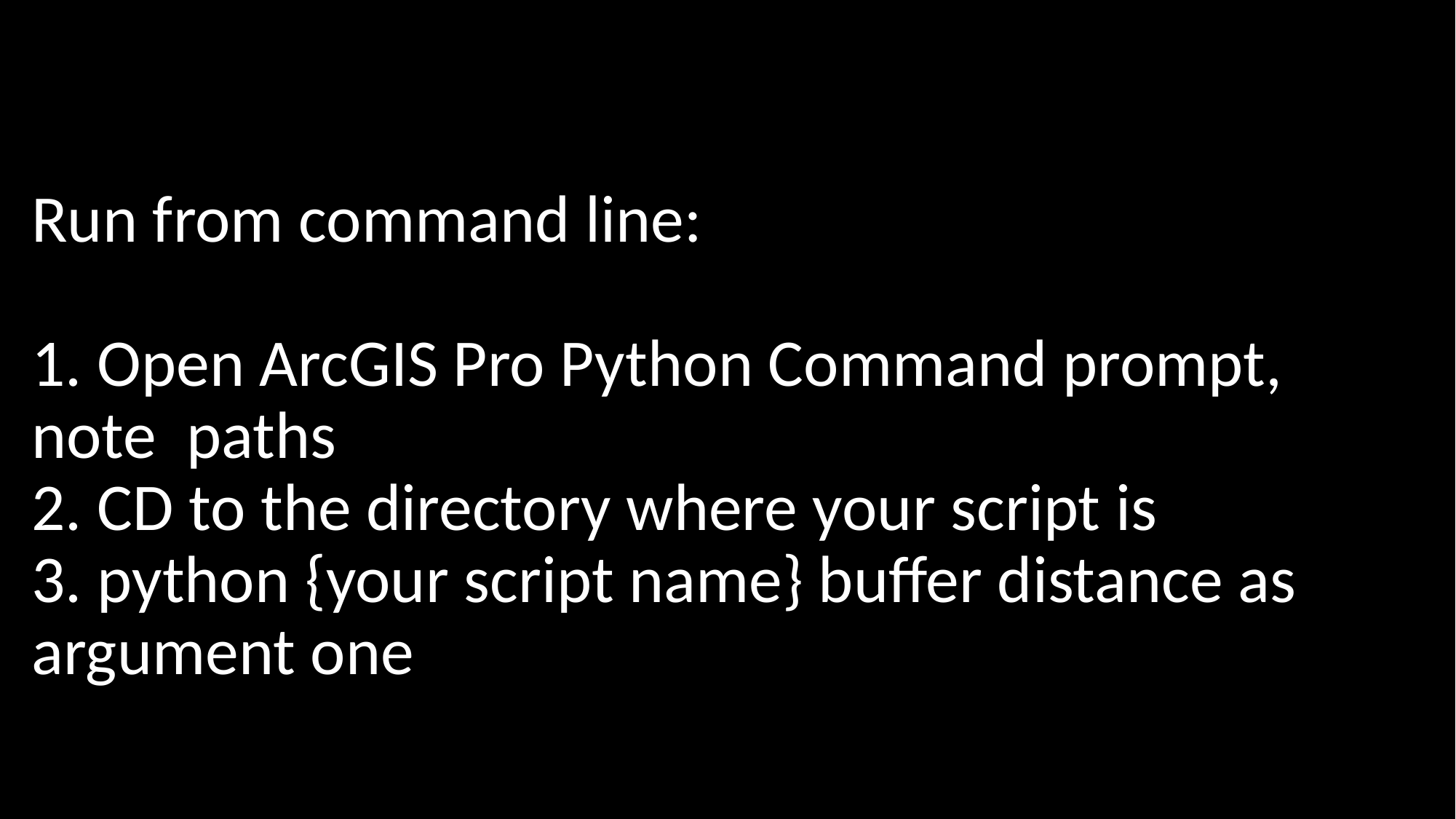

# Run from command line: 1. Open ArcGIS Pro Python Command prompt, note  paths 2. CD to the directory where your script is 3. python {your script name} buffer distance as argument one